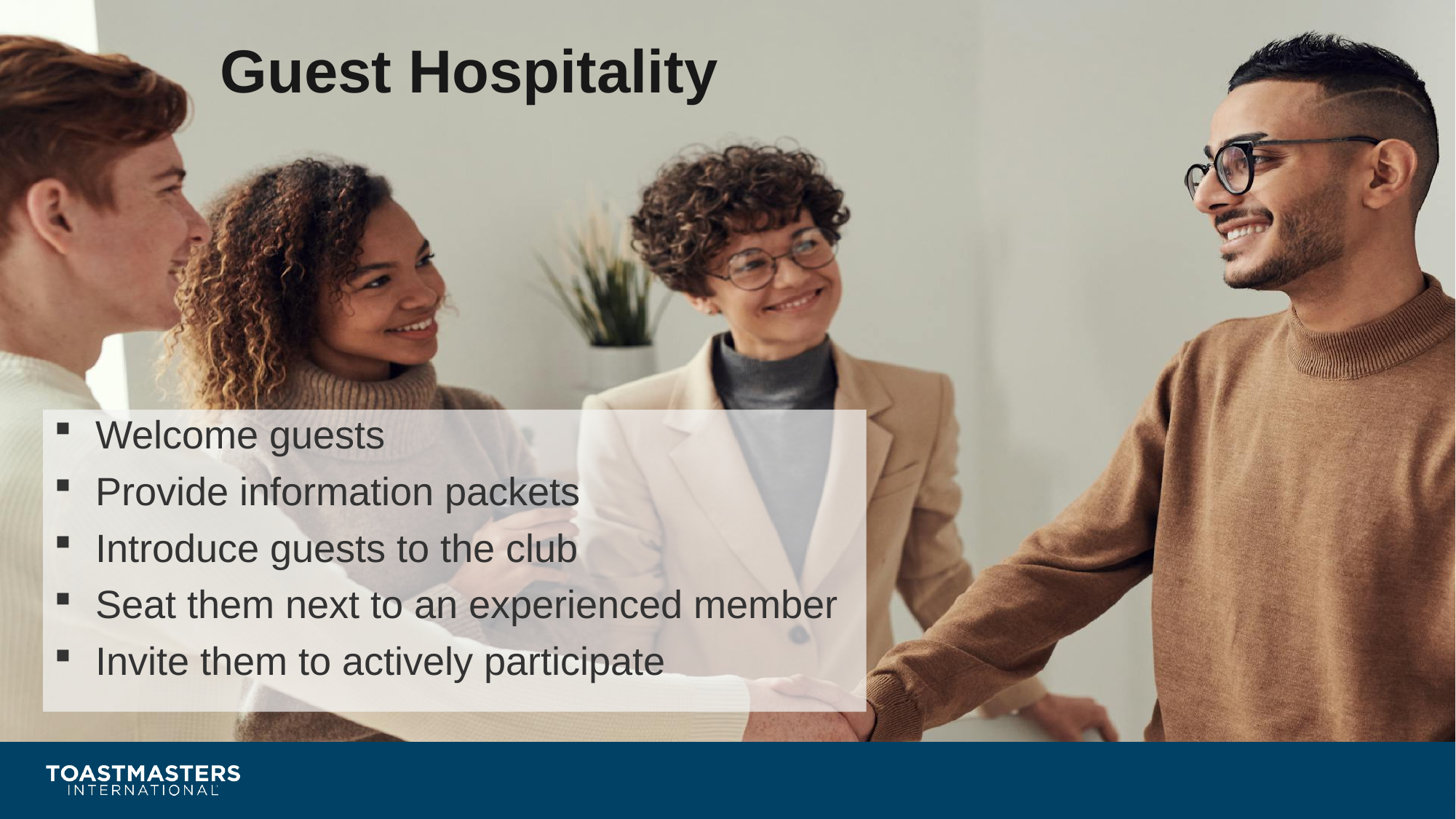

# Guest Hospitality
Welcome guests
Provide information packets
Introduce guests to the club
Seat them next to an experienced member
Invite them to actively participate